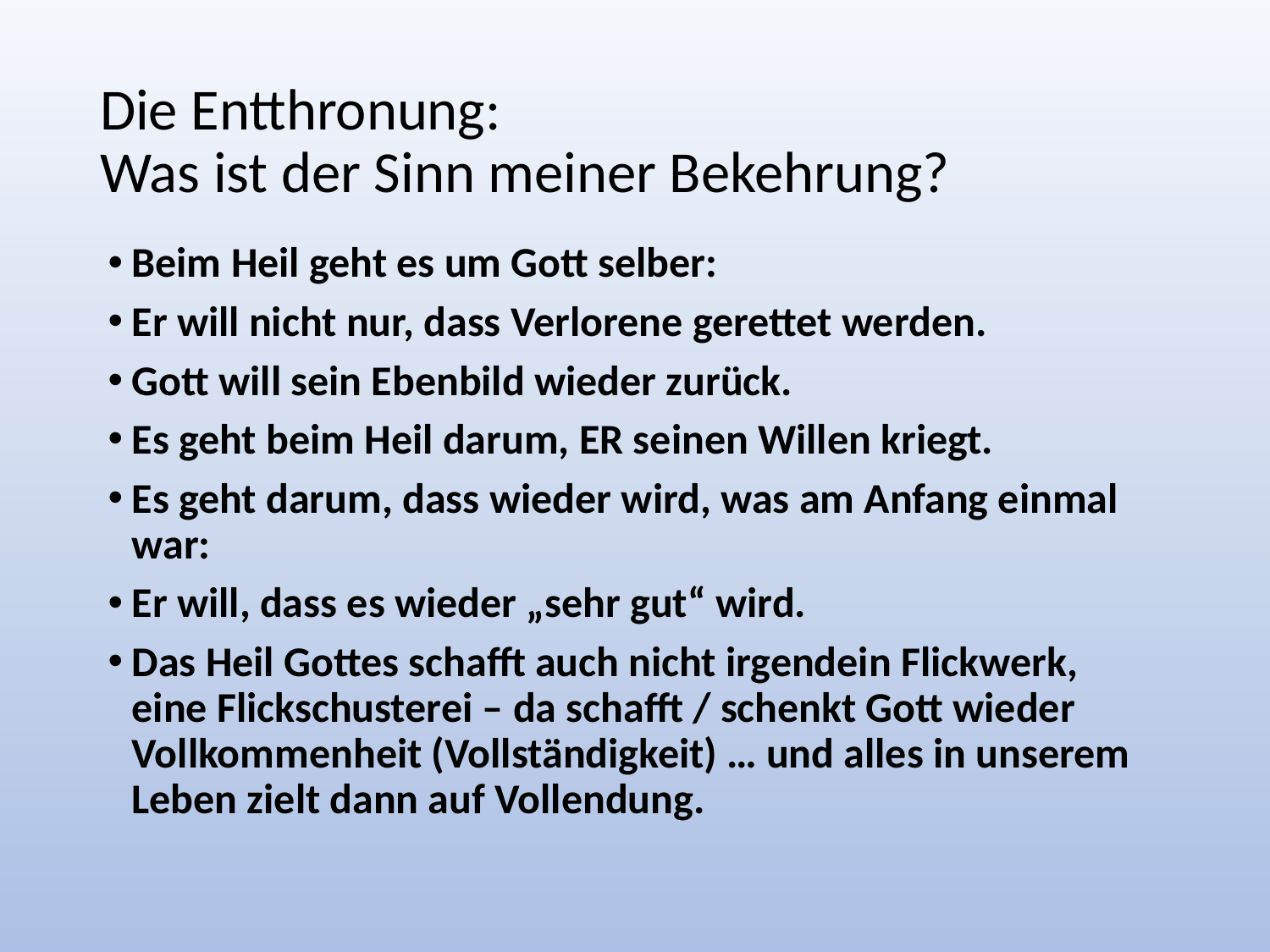

# Die Entthronung: Was ist der Sinn meiner Bekehrung?
Beim Heil geht es um Gott selber:
Er will nicht nur, dass Verlorene gerettet werden.
Gott will sein Ebenbild wieder zurück.
Es geht beim Heil darum, ER seinen Willen kriegt.
Es geht darum, dass wieder wird, was am Anfang einmal war:
Er will, dass es wieder „sehr gut“ wird.
Das Heil Gottes schafft auch nicht irgendein Flickwerk, eine Flickschusterei – da schafft / schenkt Gott wieder Vollkommenheit (Vollständigkeit) … und alles in unserem Leben zielt dann auf Vollendung.